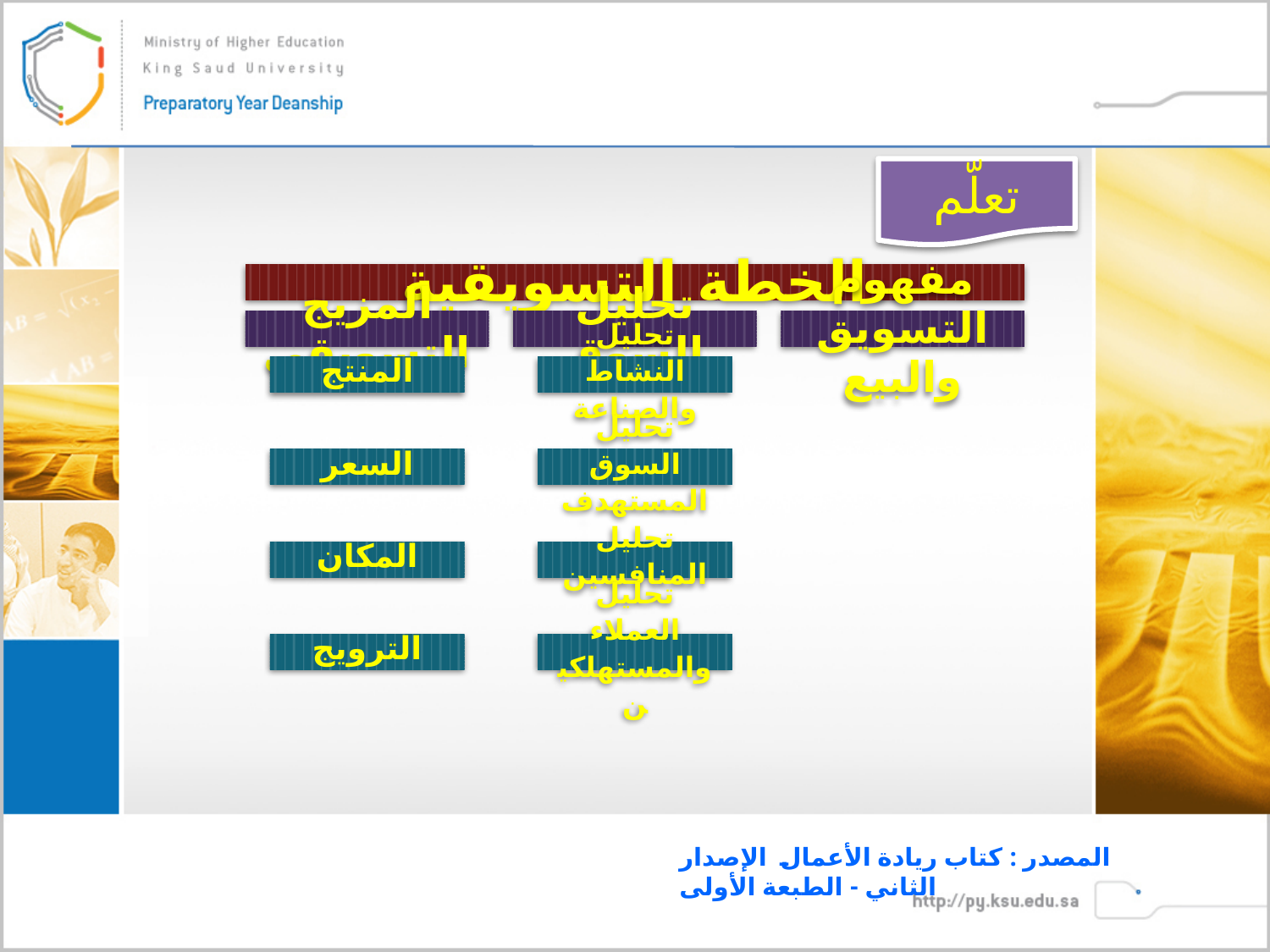

تعلّم
تحليل السوق
تحليل المنافسين
المنتج
السعر
المكان
الترويج
تحليل السوق المستهدف
المصدر : كتاب ريادة الأعمال  الإصدار الثاني - الطبعة الأولى